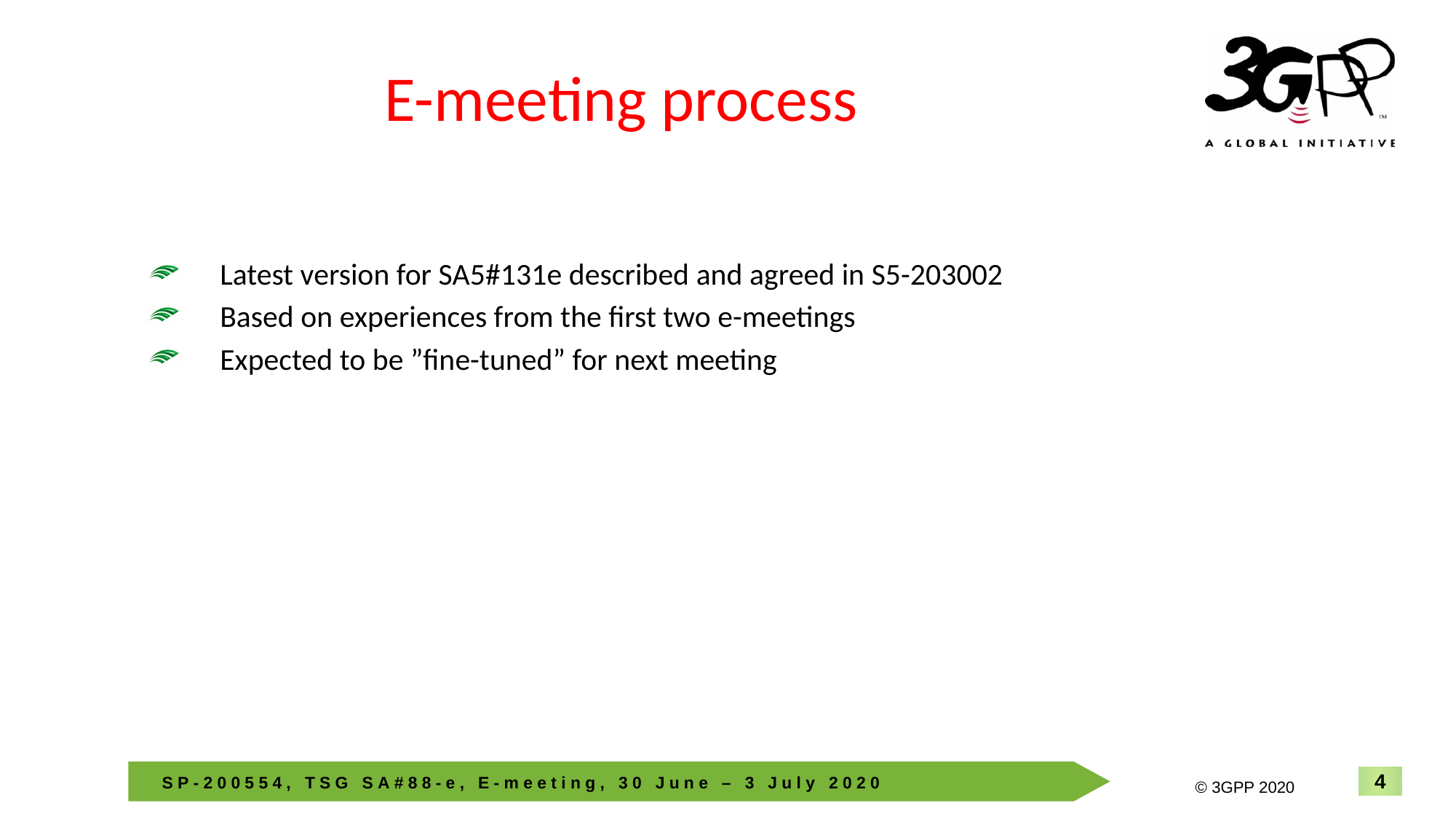

# E-meeting process
Latest version for SA5#131e described and agreed in S5-203002
Based on experiences from the first two e-meetings
Expected to be ”fine-tuned” for next meeting